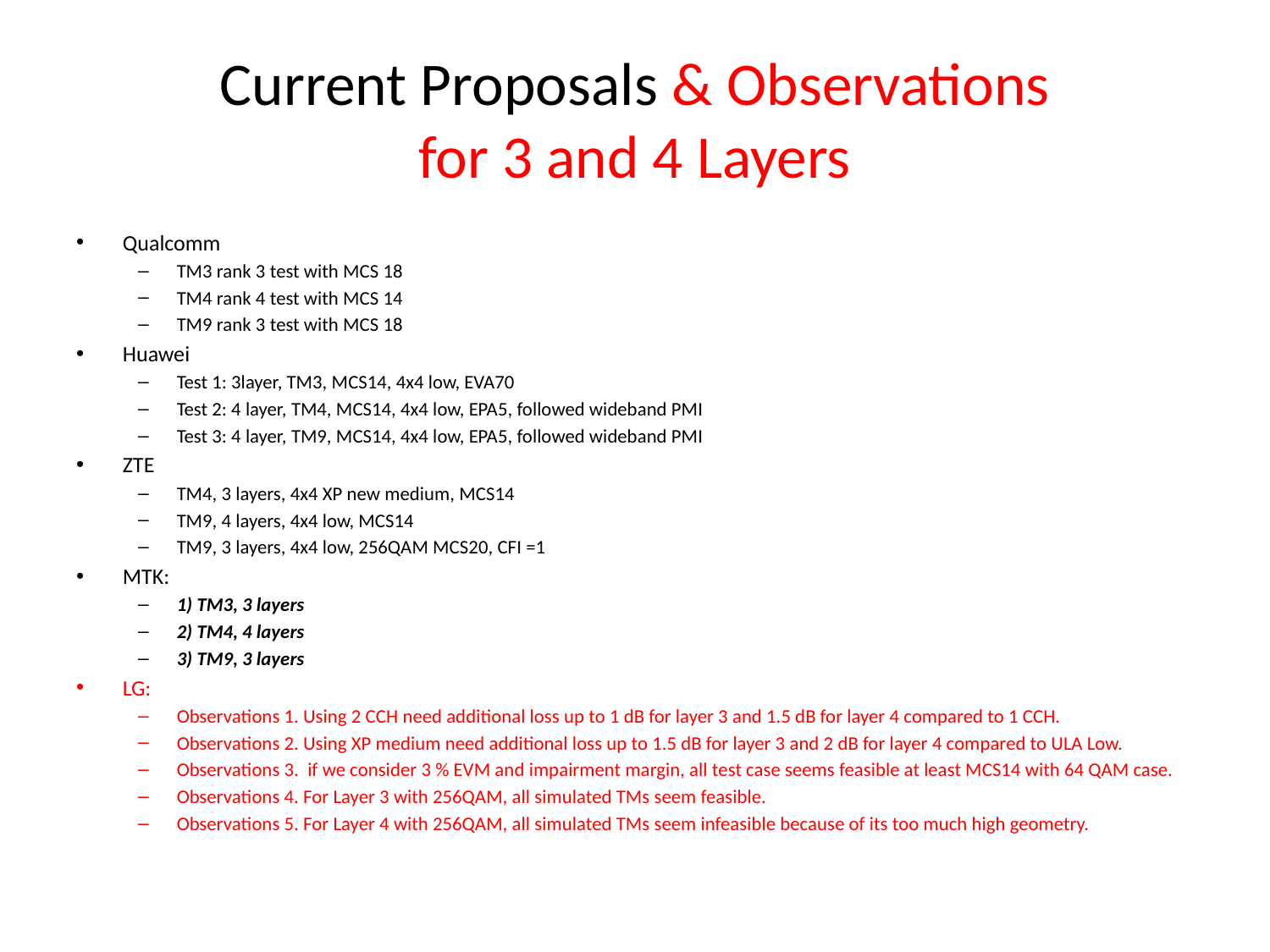

# Current Proposals & Observations for 3 and 4 Layers
Qualcomm
TM3 rank 3 test with MCS 18
TM4 rank 4 test with MCS 14
TM9 rank 3 test with MCS 18
Huawei
Test 1: 3layer, TM3, MCS14, 4x4 low, EVA70
Test 2: 4 layer, TM4, MCS14, 4x4 low, EPA5, followed wideband PMI
Test 3: 4 layer, TM9, MCS14, 4x4 low, EPA5, followed wideband PMI
ZTE
TM4, 3 layers, 4x4 XP new medium, MCS14
TM9, 4 layers, 4x4 low, MCS14
TM9, 3 layers, 4x4 low, 256QAM MCS20, CFI =1
MTK:
1) TM3, 3 layers
2) TM4, 4 layers
3) TM9, 3 layers
LG:
Observations 1. Using 2 CCH need additional loss up to 1 dB for layer 3 and 1.5 dB for layer 4 compared to 1 CCH.
Observations 2. Using XP medium need additional loss up to 1.5 dB for layer 3 and 2 dB for layer 4 compared to ULA Low.
Observations 3.  if we consider 3 % EVM and impairment margin, all test case seems feasible at least MCS14 with 64 QAM case.
Observations 4. For Layer 3 with 256QAM, all simulated TMs seem feasible.
Observations 5. For Layer 4 with 256QAM, all simulated TMs seem infeasible because of its too much high geometry.